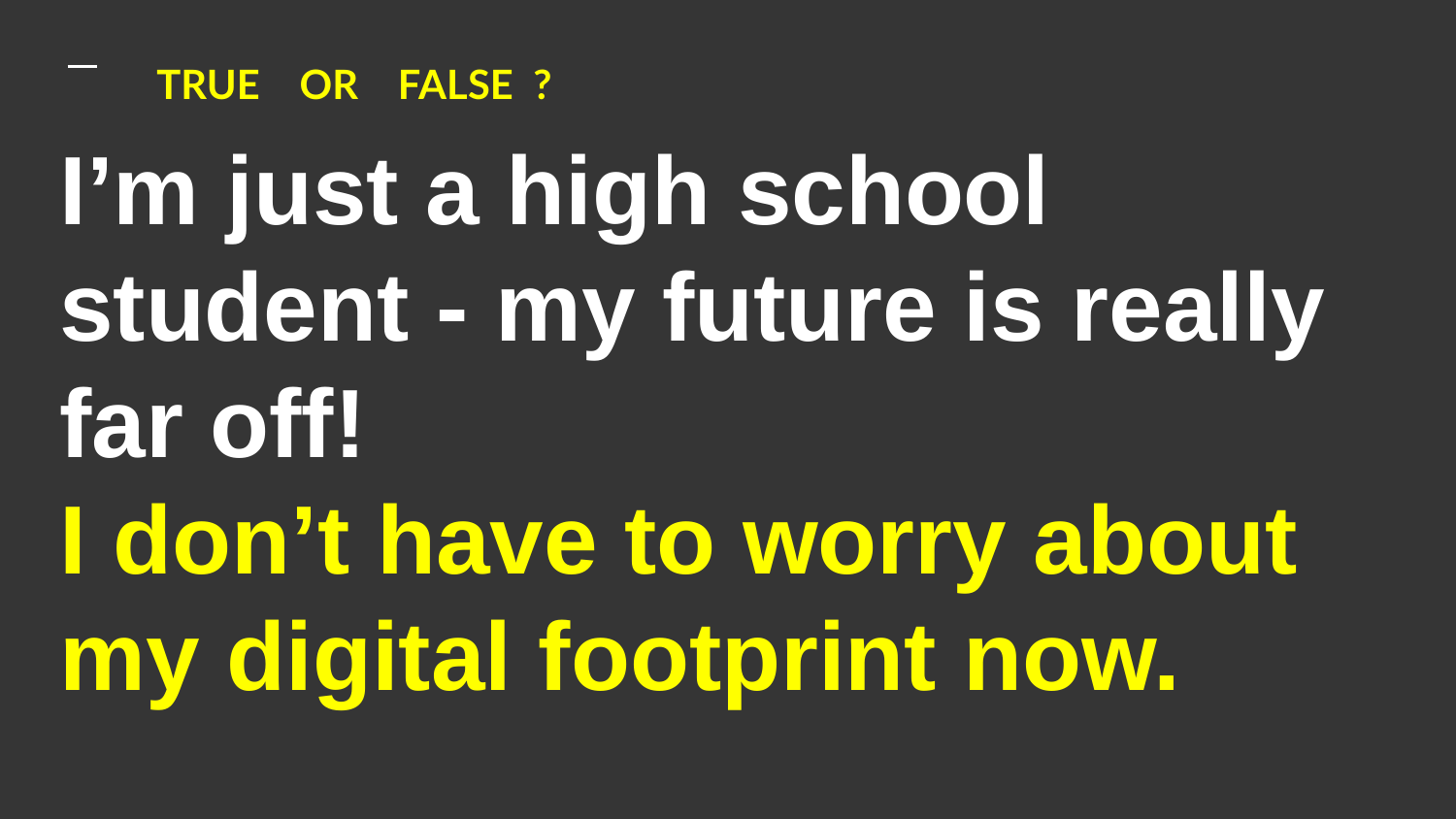

TRUE    OR    FALSE  ?
# I’m just a high school student - my future is really far off!  I don’t have to worry about my digital footprint now.